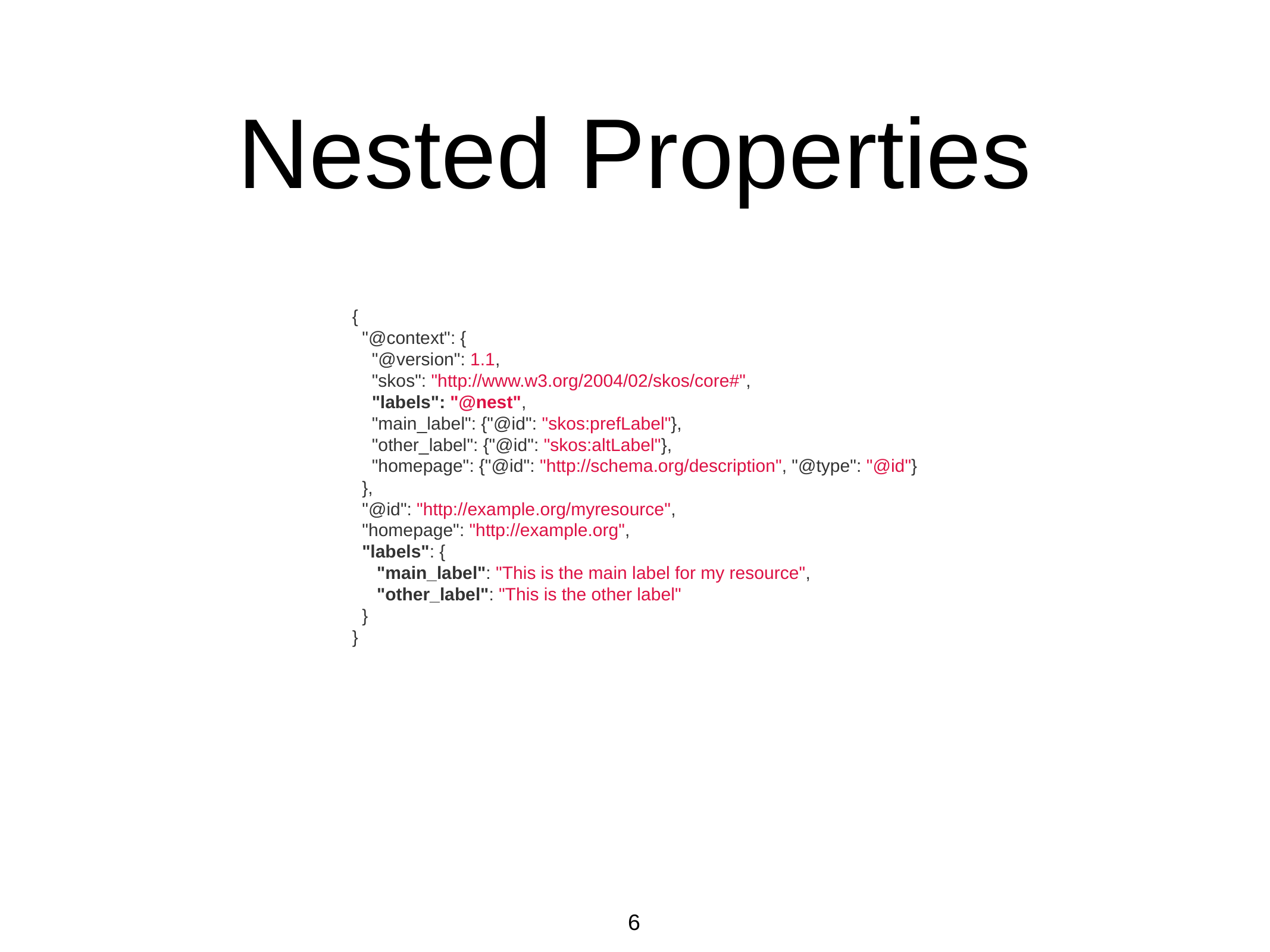

# Nested Properties
{
  "@context": {
    "@version": 1.1,
    "skos": "http://www.w3.org/2004/02/skos/core#",
    "labels": "@nest",
    "main_label": {"@id": "skos:prefLabel"},
    "other_label": {"@id": "skos:altLabel"},
    "homepage": {"@id": "http://schema.org/description", "@type": "@id"}
  },
  "@id": "http://example.org/myresource",
  "homepage": "http://example.org",
  "labels": {
     "main_label": "This is the main label for my resource",
     "other_label": "This is the other label"
  }
}
6